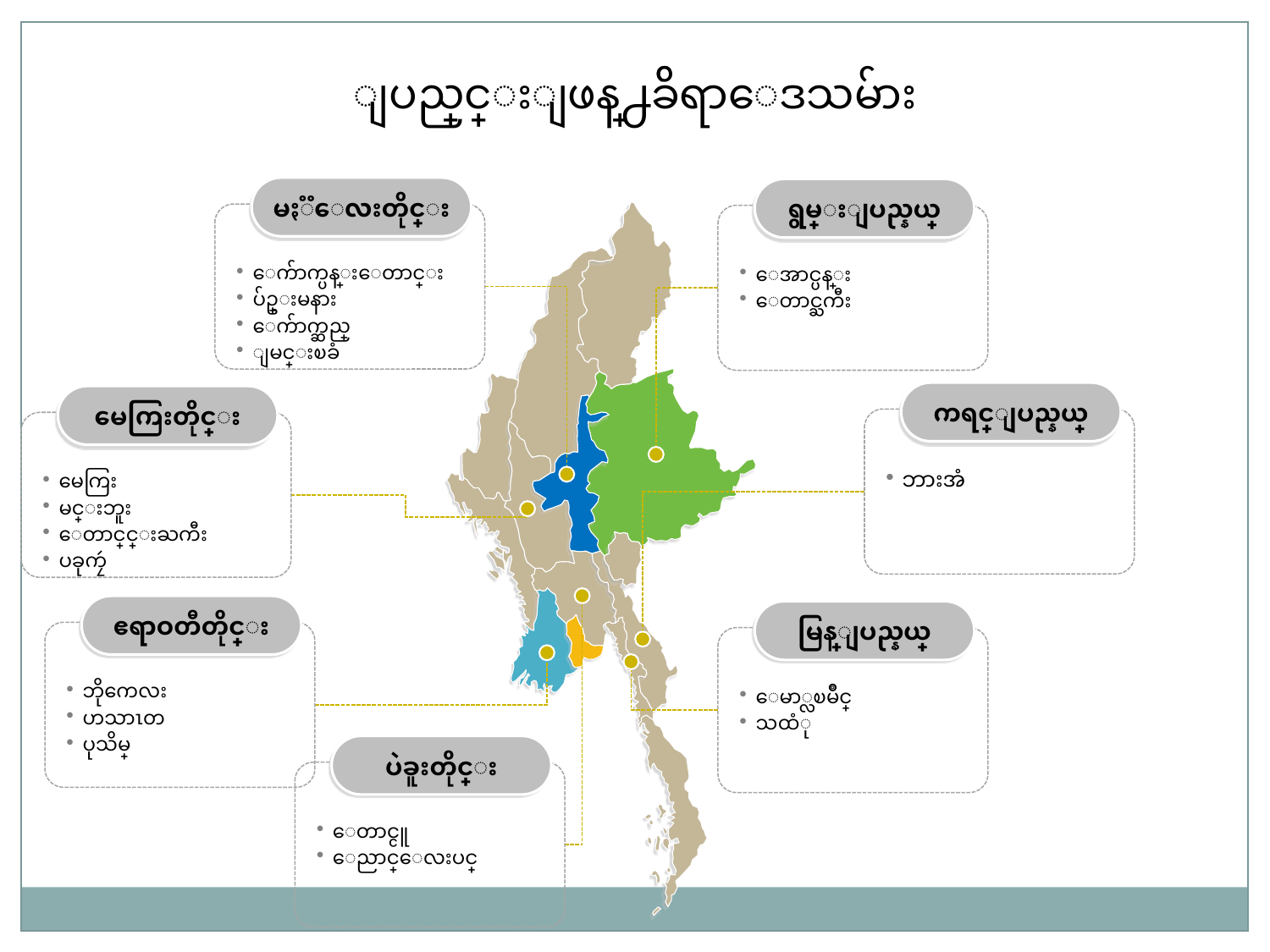

ျပည္တြင္းျဖန္႕ခ်ိရာေဒသမ်ား
မႏၱေလးတိုင္း

ေက်ာက္ပန္းေတာင္း
ပ်ဥ္းမနား
ေက်ာက္ဆည္
ျမင္းၿခံ
ရွမ္းျပည္နယ္

ေအာင္ပန္း
ေတာင္ႀကီး

ဧရာဝတီတိုင္း

ဘိုကေလး
ဟသာၤတ
ပုသိမ္
မြန္ျပည္နယ္

ေမာ္လၿမိဳင္
သထံု

ကရင္ျပည္နယ္
မေကြးတိုင္း

ဘားအံ
မေကြး
မင္းဘူး
ေတာင္တြင္းႀကီး
ပခုကၠဴ

ပဲခူးတိုင္း

ေတာင္ငူ
ေညာင္ေလးပင္